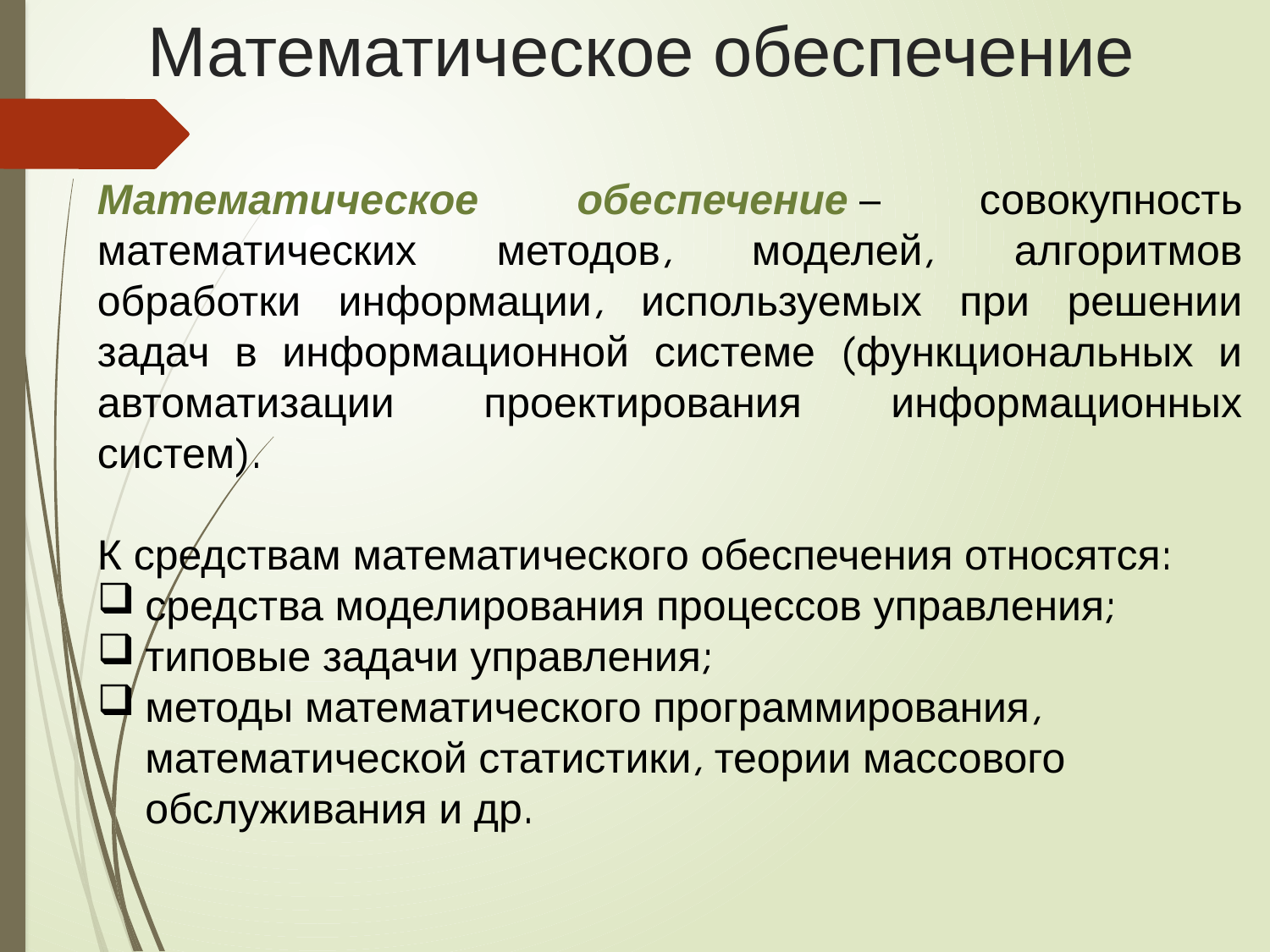

# Математическое обеспечение
Математическое обеспечение – совокупность математических методов, моделей, алгоритмов обработки информации, используемых при решении задач в информационной системе (функциональных и автоматизации проектирования информационных систем).

К средствам математического обеспечения относятся:
средства моделирования процессов управления;
типовые задачи управления;
методы математического программирования, математической статистики, теории массового обслуживания и др.